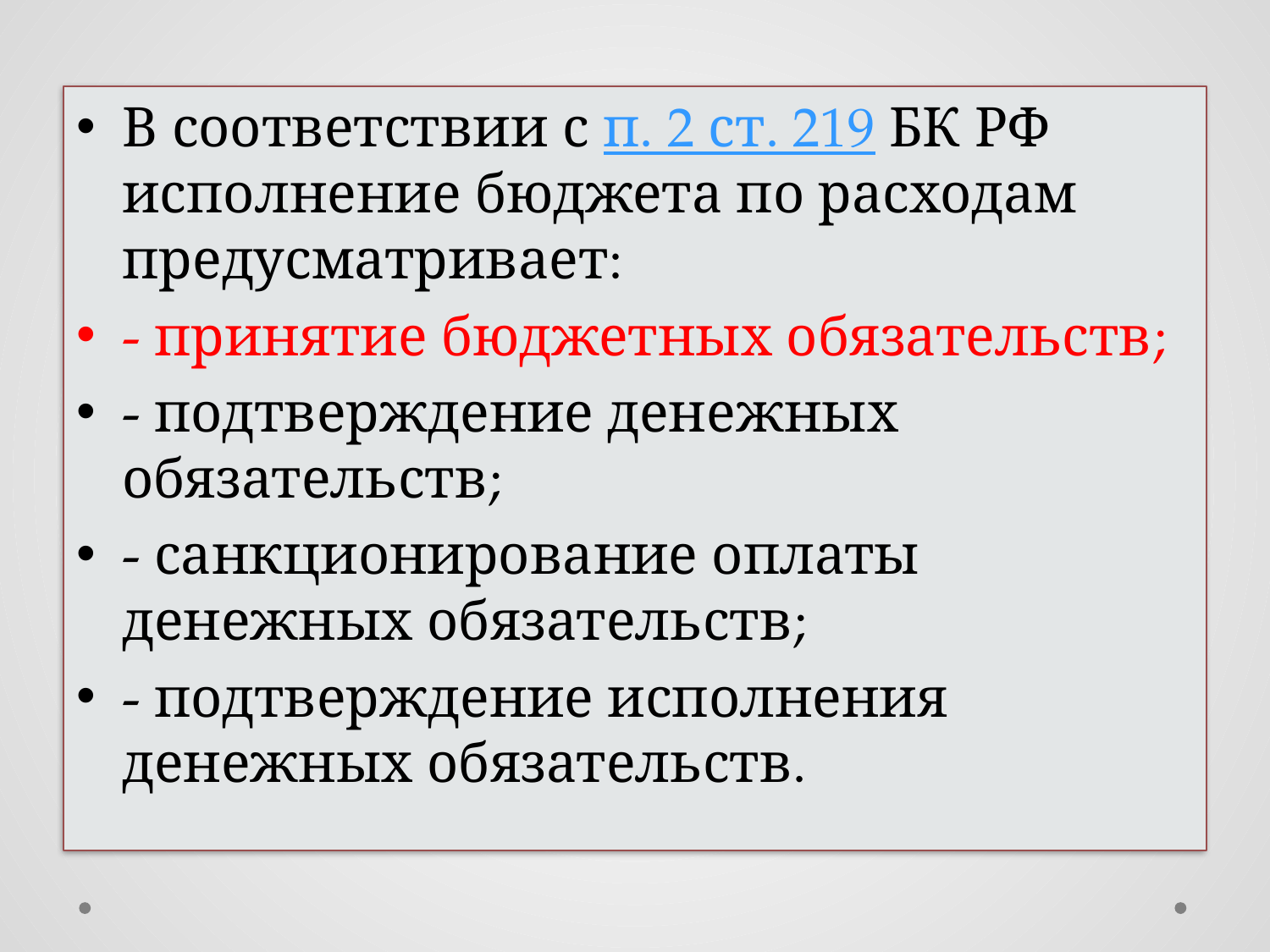

В соответствии с п. 2 ст. 219 БК РФ исполнение бюджета по расходам предусматривает:
- принятие бюджетных обязательств;
- подтверждение денежных обязательств;
- санкционирование оплаты денежных обязательств;
- подтверждение исполнения денежных обязательств.